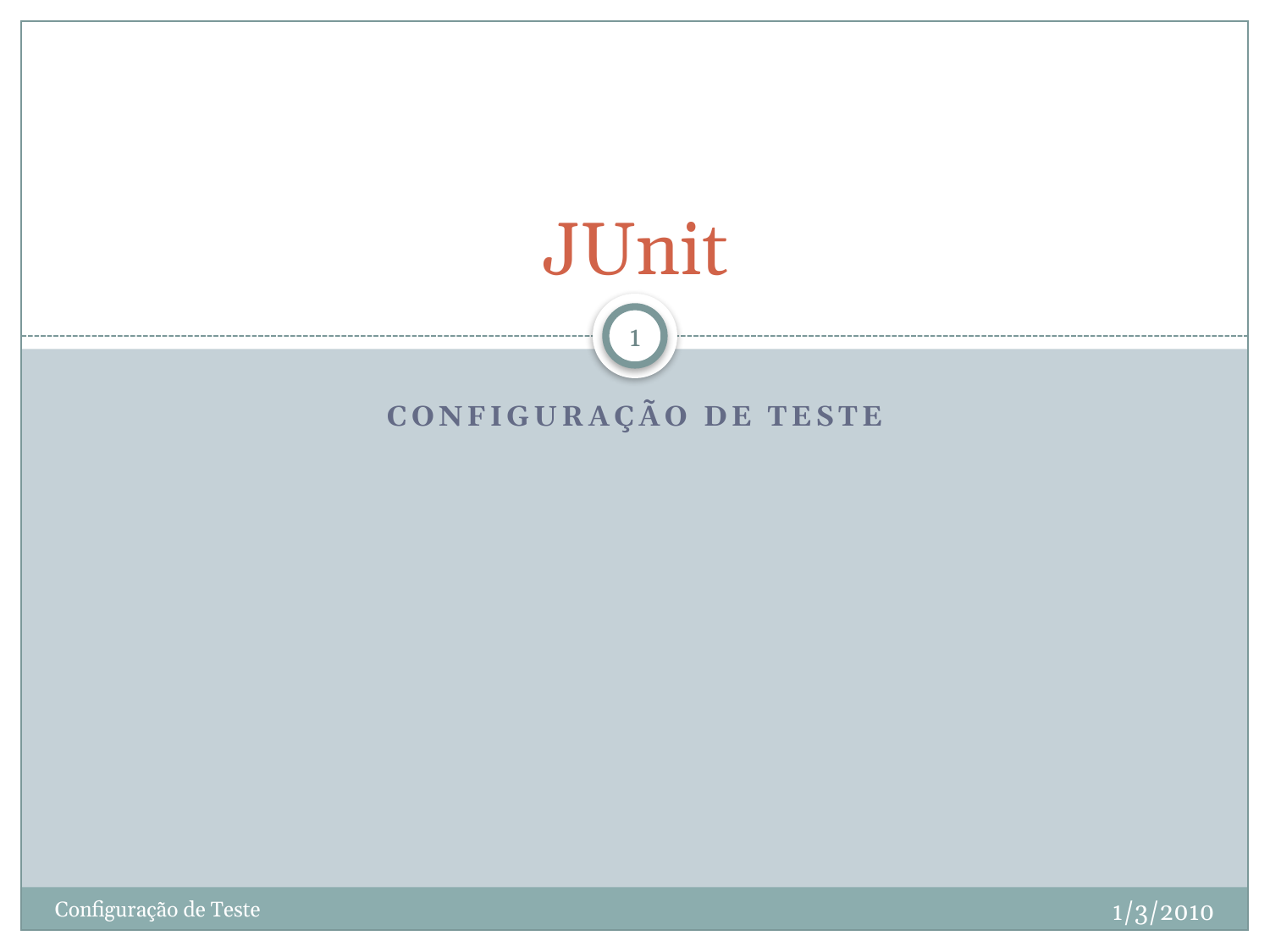

# JUnit
1
Configuração de teste
1/3/2010
Configuração de Teste